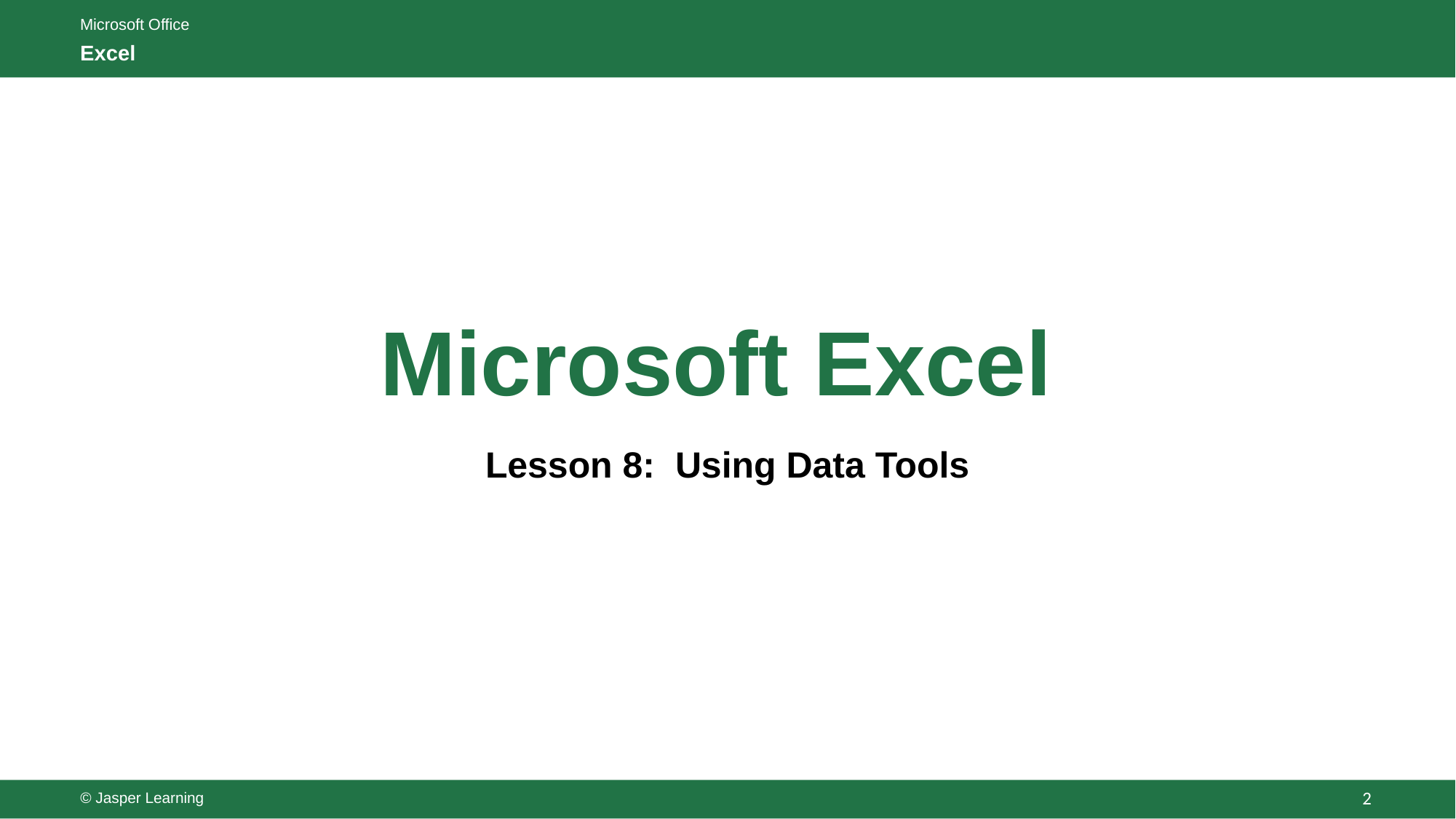

# Microsoft Excel
Lesson 8:  Using Data Tools
© Jasper Learning
2